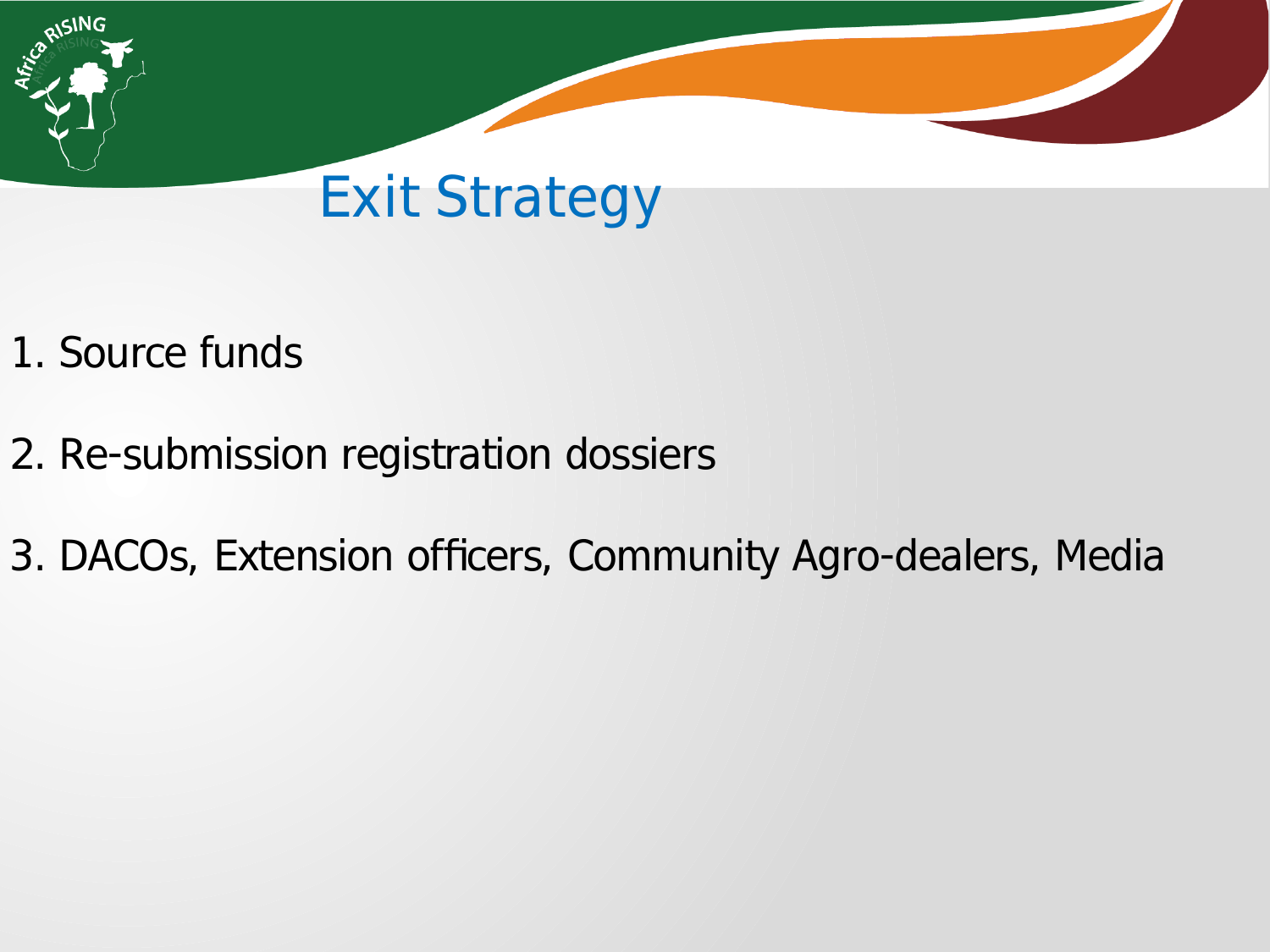

Exit Strategy
1. Source funds
2. Re-submission registration dossiers
3. DACOs, Extension officers, Community Agro-dealers, Media